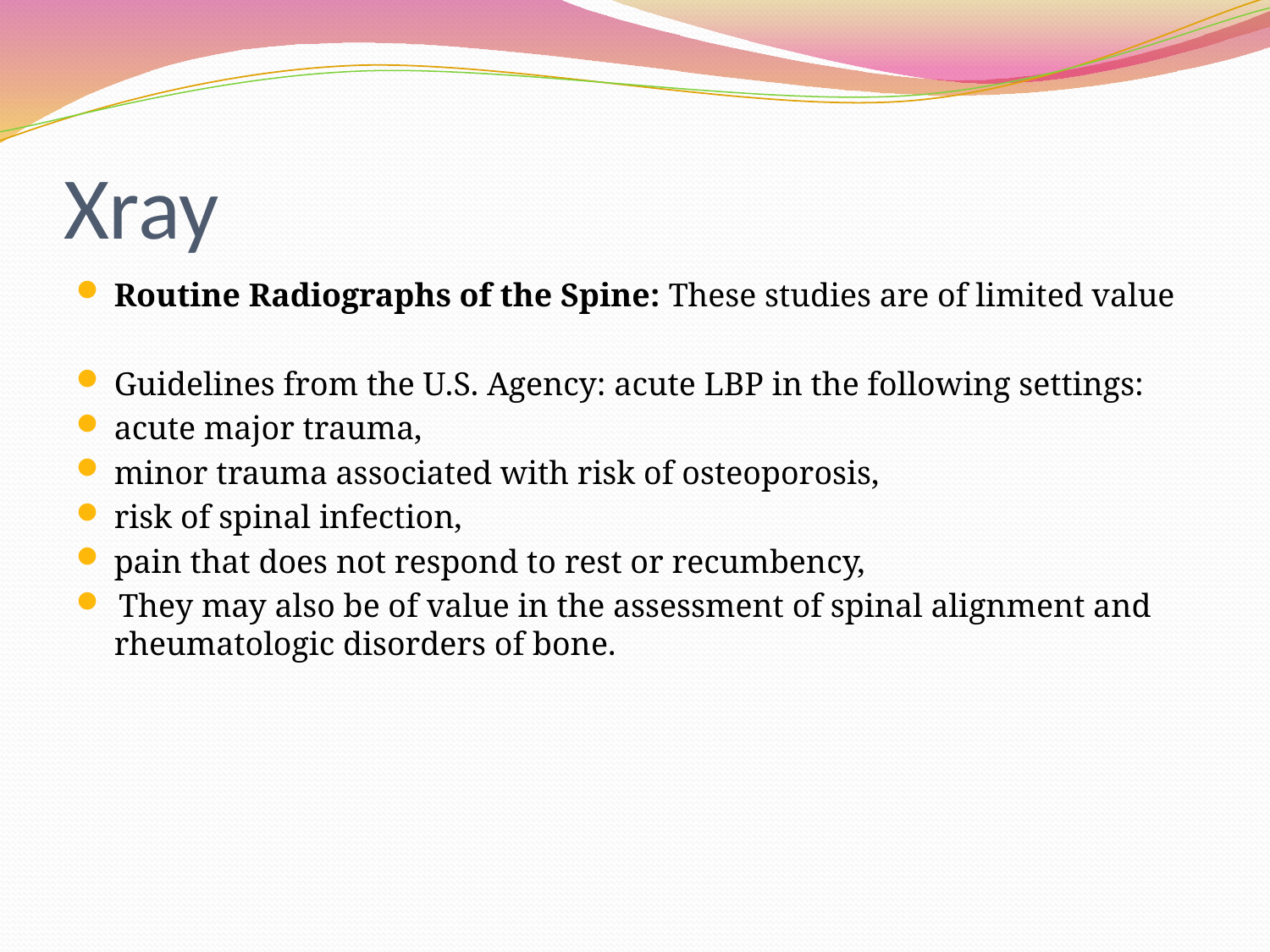

# Xray
Routine Radiographs of the Spine: These studies are of limited value

Guidelines from the U.S. Agency: acute LBP in the following settings:
acute major trauma,
minor trauma associated with risk of osteoporosis,
risk of spinal infection,
pain that does not respond to rest or recumbency,
 They may also be of value in the assessment of spinal alignment and rheumatologic disorders of bone.